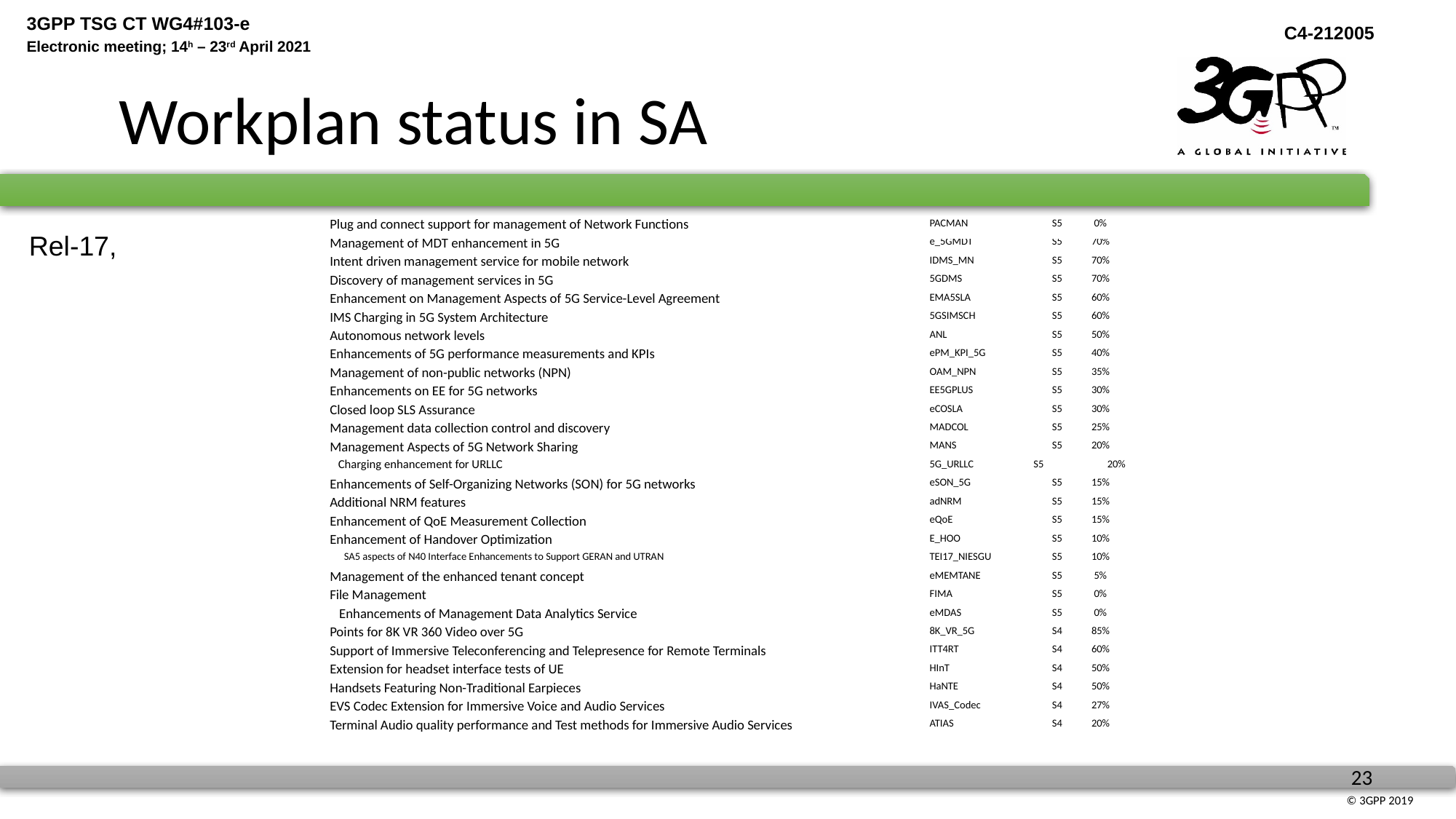

# Workplan status in SA
| Plug and connect support for management of Network Functions | PACMAN | S5 | 0% |
| --- | --- | --- | --- |
| Management of MDT enhancement in 5G | e\_5GMDT | S5 | 70% |
| Intent driven management service for mobile network | IDMS\_MN | S5 | 70% |
| Discovery of management services in 5G | 5GDMS | S5 | 70% |
| Enhancement on Management Aspects of 5G Service-Level Agreement | EMA5SLA | S5 | 60% |
| IMS Charging in 5G System Architecture | 5GSIMSCH | S5 | 60% |
| Autonomous network levels | ANL | S5 | 50% |
| Enhancements of 5G performance measurements and KPIs | ePM\_KPI\_5G | S5 | 40% |
| Management of non-public networks (NPN) | OAM\_NPN | S5 | 35% |
| Enhancements on EE for 5G networks | EE5GPLUS | S5 | 30% |
| Closed loop SLS Assurance | eCOSLA | S5 | 30% |
| Management data collection control and discovery | MADCOL | S5 | 25% |
| Management Aspects of 5G Network Sharing | MANS | S5 | 20% |
| Charging enhancement for URLLC | 5G\_URLLC | S5 | 20% |
| Enhancements of Self-Organizing Networks (SON) for 5G networks | eSON\_5G | S5 | 15% |
| Additional NRM features | adNRM | S5 | 15% |
| Enhancement of QoE Measurement Collection | eQoE | S5 | 15% |
| Enhancement of Handover Optimization | E\_HOO | S5 | 10% |
| SA5 aspects of N40 Interface Enhancements to Support GERAN and UTRAN | TEI17\_NIESGU | S5 | 10% |
| Management of the enhanced tenant concept | eMEMTANE | S5 | 5% |
| File Management | FIMA | S5 | 0% |
| Enhancements of Management Data Analytics Service | eMDAS | S5 | 0% |
| Points for 8K VR 360 Video over 5G | 8K\_VR\_5G | S4 | 85% |
| Support of Immersive Teleconferencing and Telepresence for Remote Terminals | ITT4RT | S4 | 60% |
| Extension for headset interface tests of UE | HInT | S4 | 50% |
| Handsets Featuring Non-Traditional Earpieces | HaNTE | S4 | 50% |
| EVS Codec Extension for Immersive Voice and Audio Services | IVAS\_Codec | S4 | 27% |
| Terminal Audio quality performance and Test methods for Immersive Audio Services | ATIAS | S4 | 20% |
Rel-17,